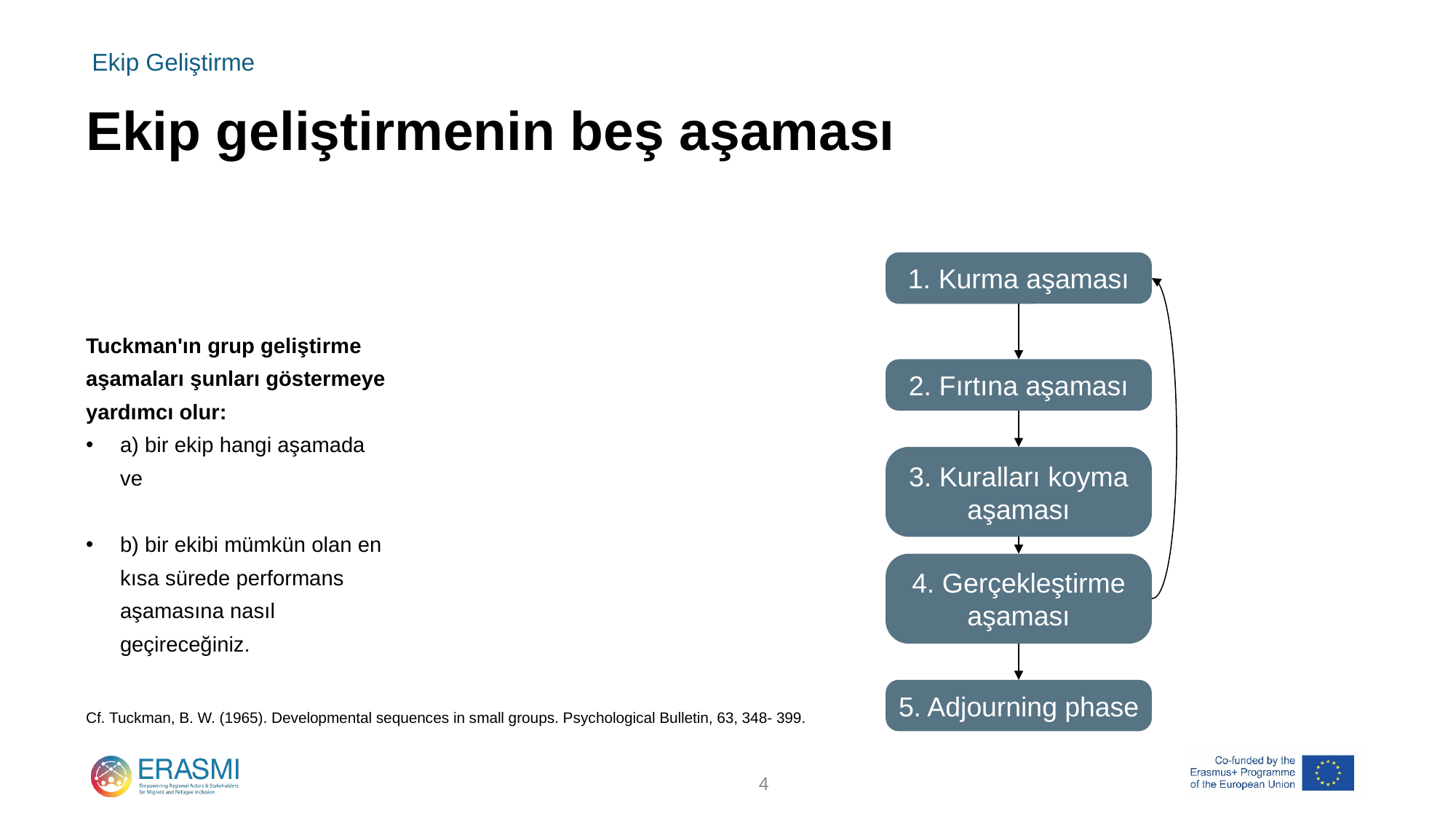

# Ekip geliştirmenin beş aşaması
1. Kurma aşaması
Tuckman'ın grup geliştirme aşamaları şunları göstermeye yardımcı olur:
a) bir ekip hangi aşamada ve

b) bir ekibi mümkün olan en kısa sürede performans aşamasına nasıl geçireceğiniz.
2. Fırtına aşaması
3. Kuralları koyma aşaması
4. Gerçekleştirme aşaması
5. Adjourning phase
Cf. Tuckman, B. W. (1965). Developmental sequences in small groups. Psychological Bulletin, 63, 348- 399.